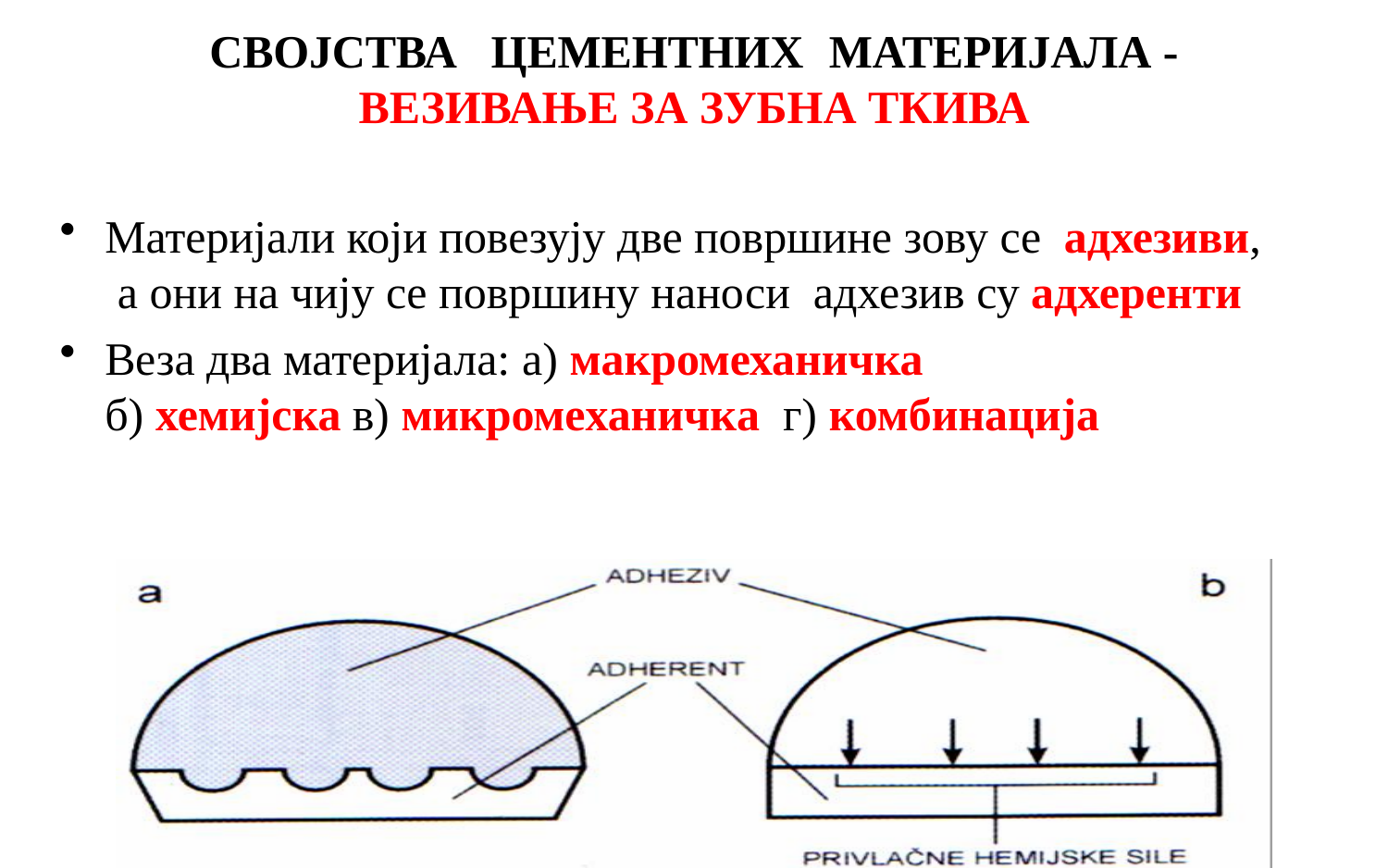

СВОЈСТВА   ЦЕМЕНТНИХ  МАТЕРИЈАЛА -
ВЕЗИВАЊЕ ЗА ЗУБНА ТКИВА
Материјали који повезују две површине зову се  адхезиви,
     а они на чију се површину наноси  адхезив су адхеренти
Веза два материјала: а) макромеханичка
б) хемијска в) микромеханичка  г) комбинација